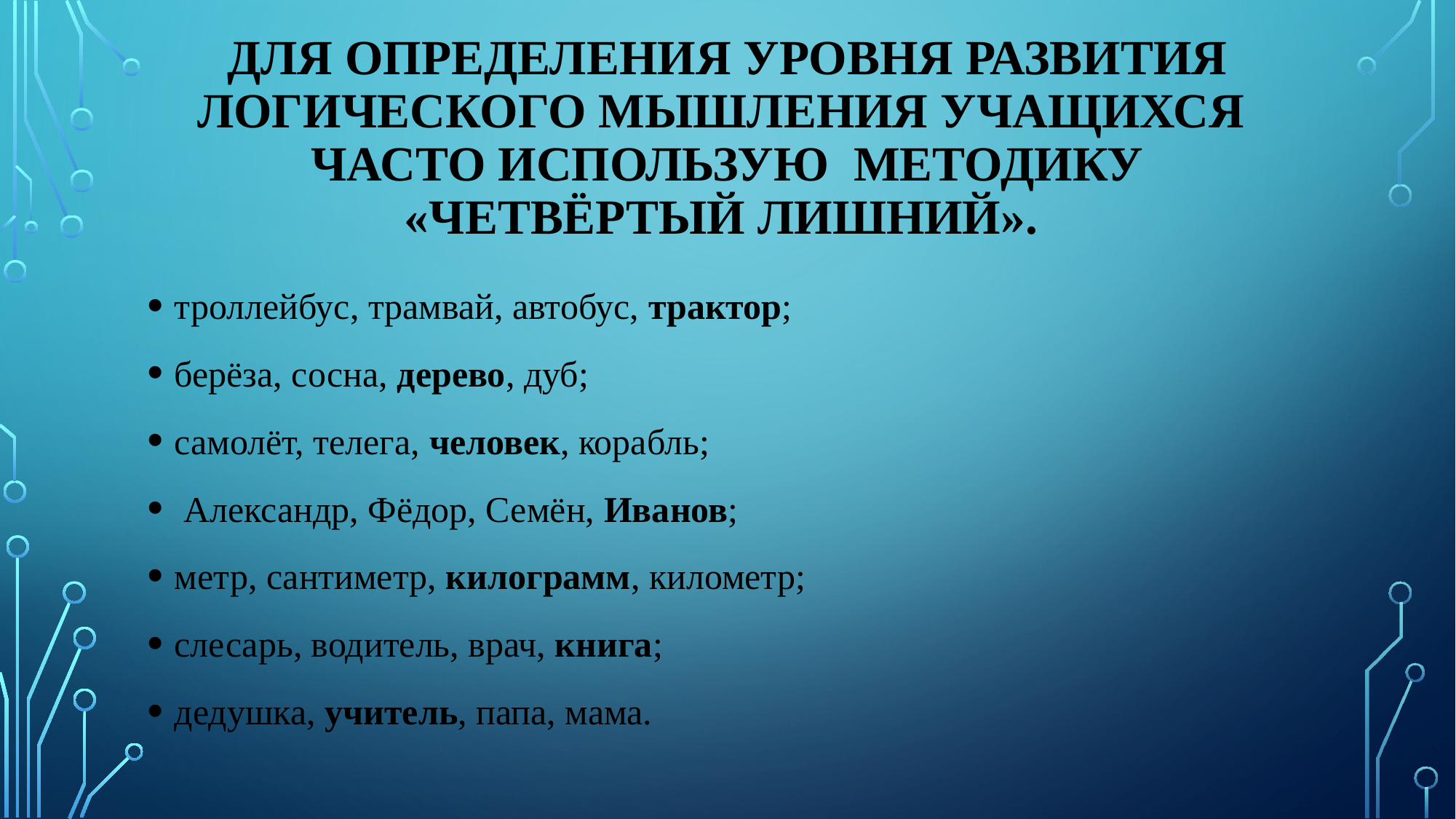

# Для определения уровня развития логического мышления учащихся  часто использую  методику «Четвёртый лишний».
троллейбус, трамвай, автобус, трактор;
берёза, сосна, дерево, дуб;
самолёт, телега, человек, корабль;
 Александр, Фёдор, Семён, Иванов;
метр, сантиметр, килограмм, километр;
слесарь, водитель, врач, книга;
дедушка, учитель, папа, мама.